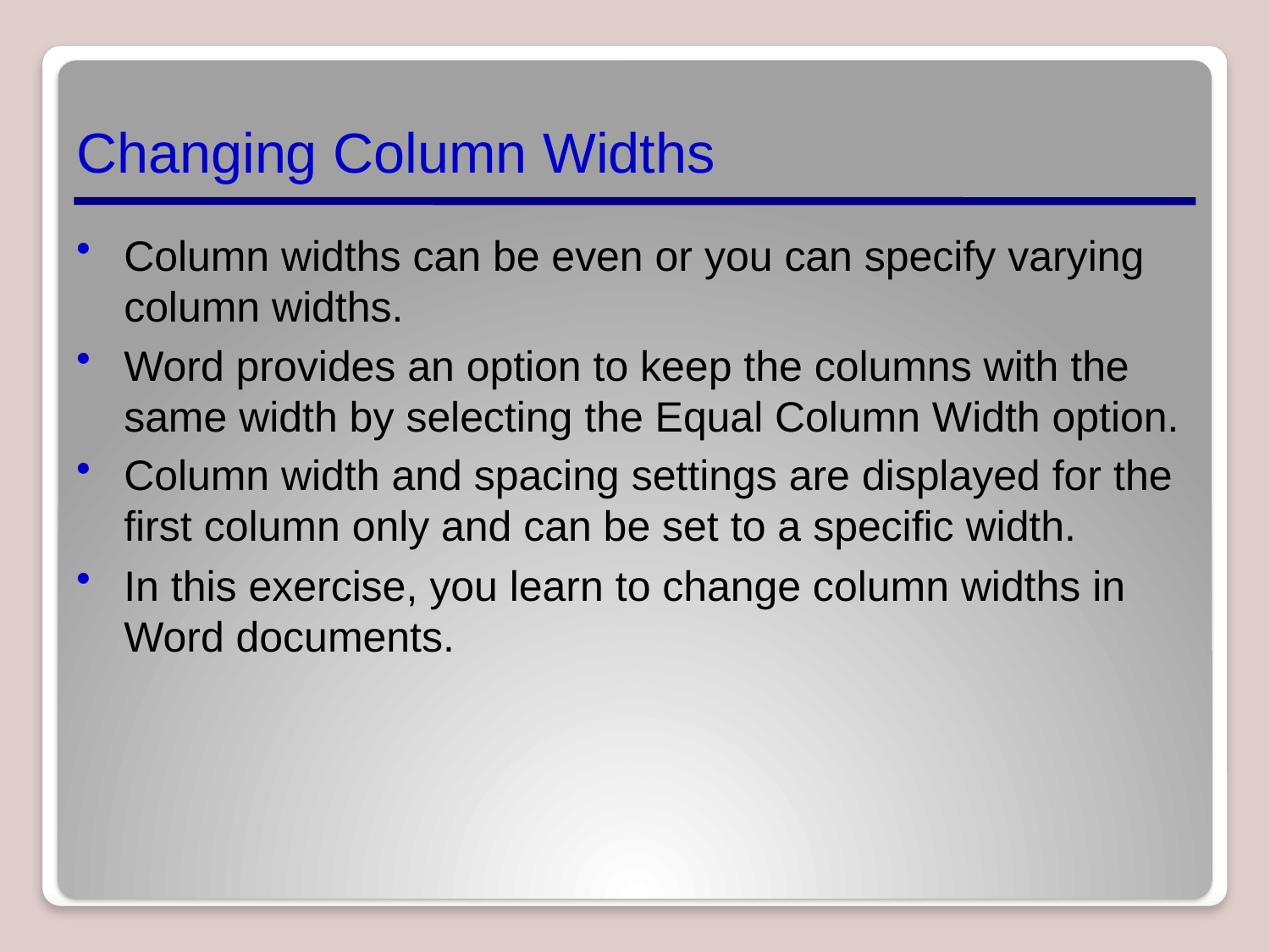

# Changing Column Widths
Column widths can be even or you can specify varying column widths.
Word provides an option to keep the columns with the same width by selecting the Equal Column Width option.
Column width and spacing settings are displayed for the first column only and can be set to a specific width.
In this exercise, you learn to change column widths in Word documents.